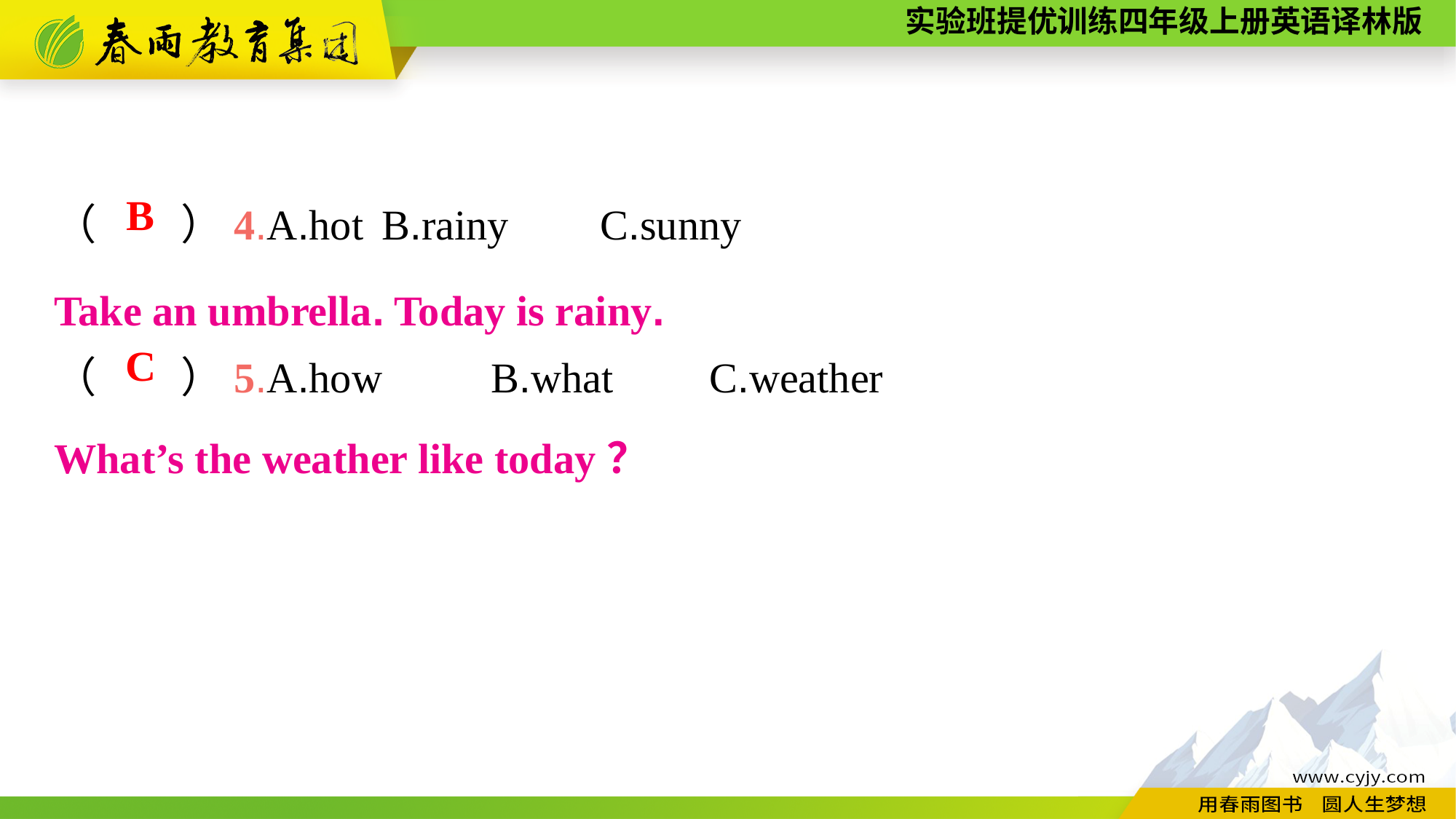

（　　）4.A.hot	B.rainy	C.sunny

（　　）5.A.how	B.what	C.weather
B
Take an umbrella. Today is rainy.
C
What’s the weather like today？